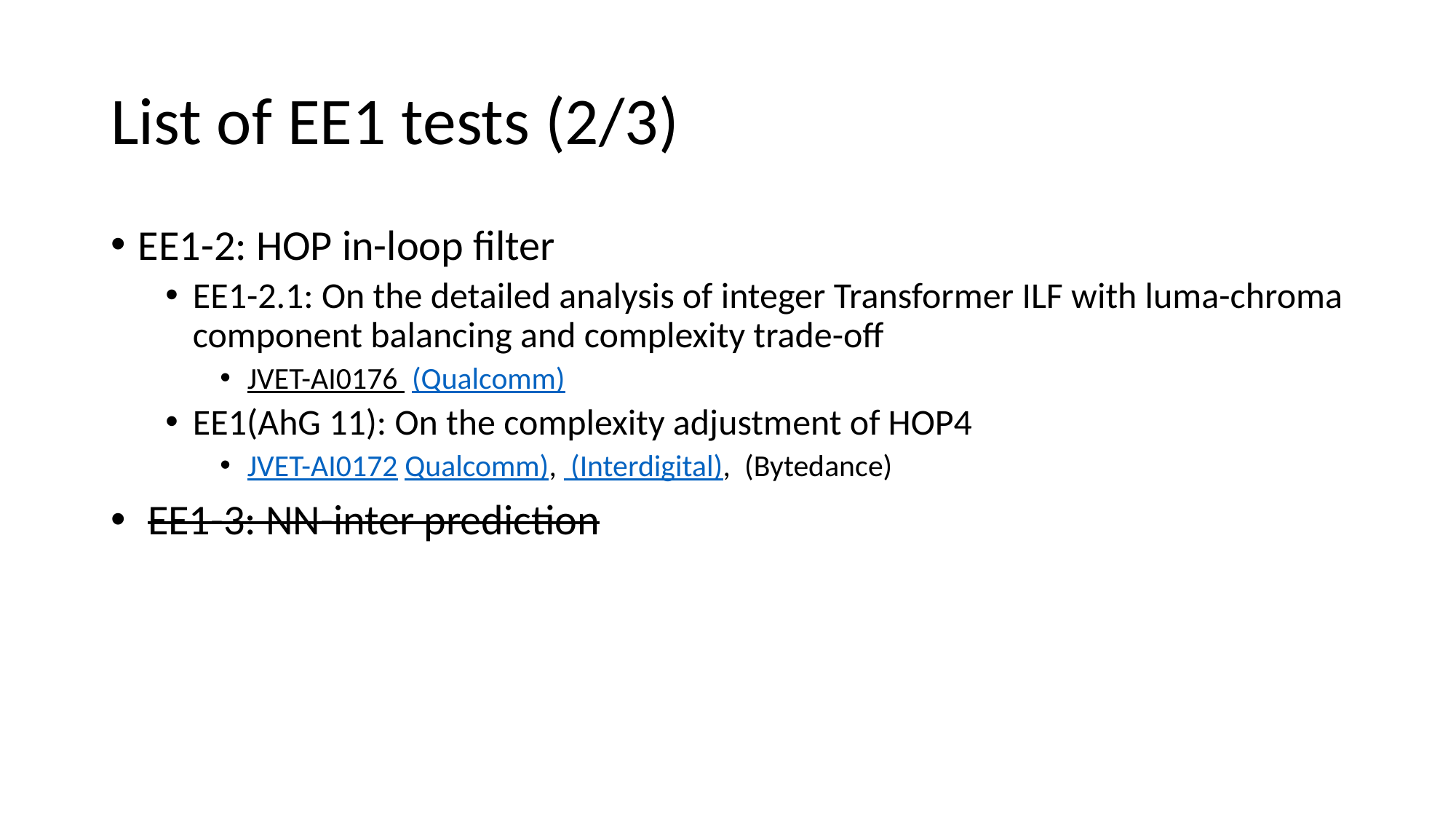

# List of EE1 tests (2/3)
EE1-2: HOP in-loop filter
EE1-2.1: On the detailed analysis of integer Transformer ILF with luma-chroma component balancing and complexity trade-off
JVET-AI0176  (Qualcomm)
EE1(AhG 11): On the complexity adjustment of HOP4
JVET-AI0172 Qualcomm),  (Interdigital),  (Bytedance)
 EE1-3: NN-inter prediction